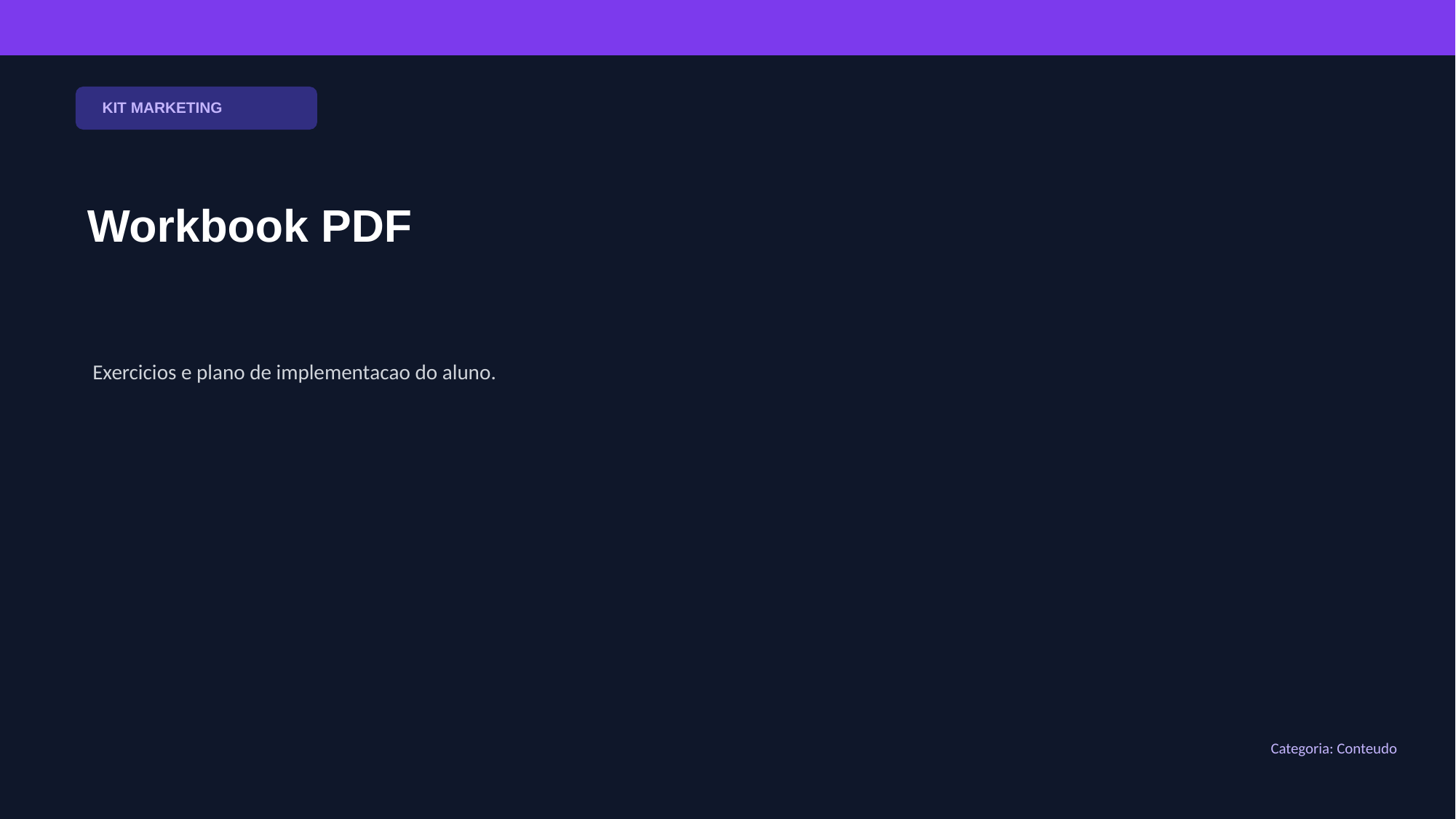

KIT MARKETING
Workbook PDF
Exercicios e plano de implementacao do aluno.
Categoria: Conteudo